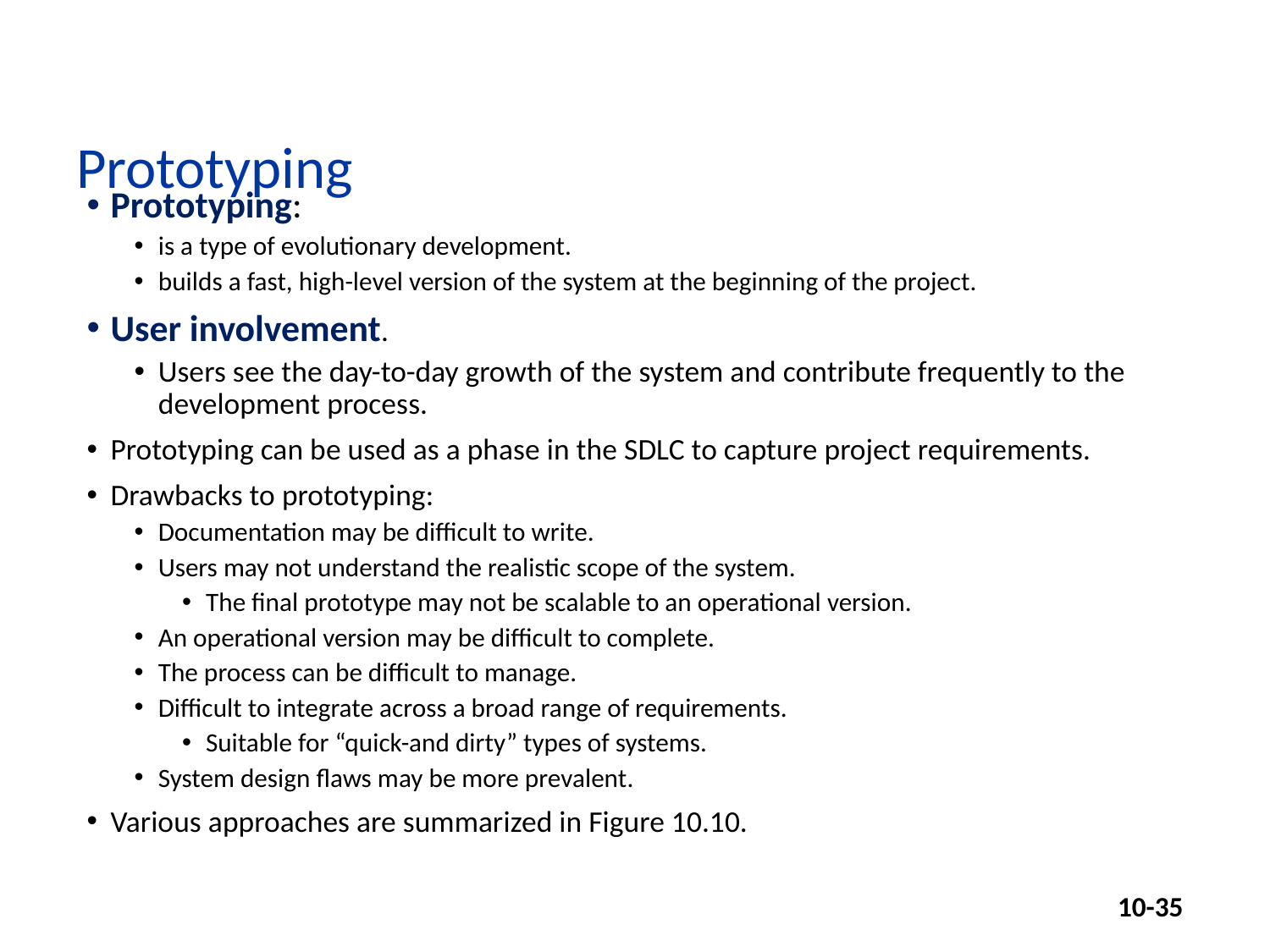

# Prototyping
Prototyping:
is a type of evolutionary development.
builds a fast, high-level version of the system at the beginning of the project.
User involvement.
Users see the day-to-day growth of the system and contribute frequently to the development process.
Prototyping can be used as a phase in the SDLC to capture project requirements.
Drawbacks to prototyping:
Documentation may be difficult to write.
Users may not understand the realistic scope of the system.
The final prototype may not be scalable to an operational version.
An operational version may be difficult to complete.
The process can be difficult to manage.
Difficult to integrate across a broad range of requirements.
Suitable for “quick-and dirty” types of systems.
System design flaws may be more prevalent.
Various approaches are summarized in Figure 10.10.